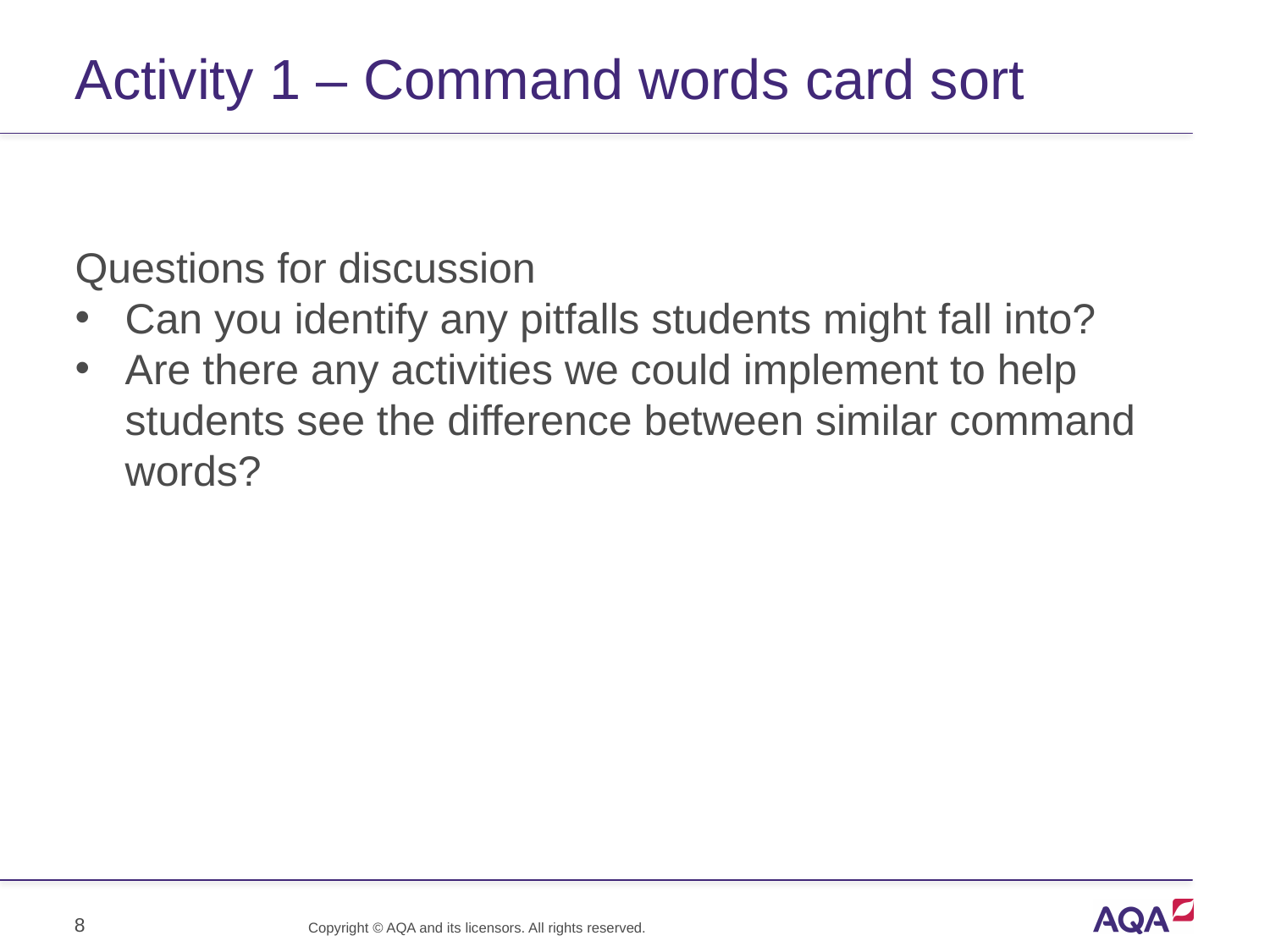

# Activity 1 – Command words card sort
Questions for discussion
Can you identify any pitfalls students might fall into?
Are there any activities we could implement to help students see the difference between similar command words?

8
Copyright © AQA and its licensors. All rights reserved.